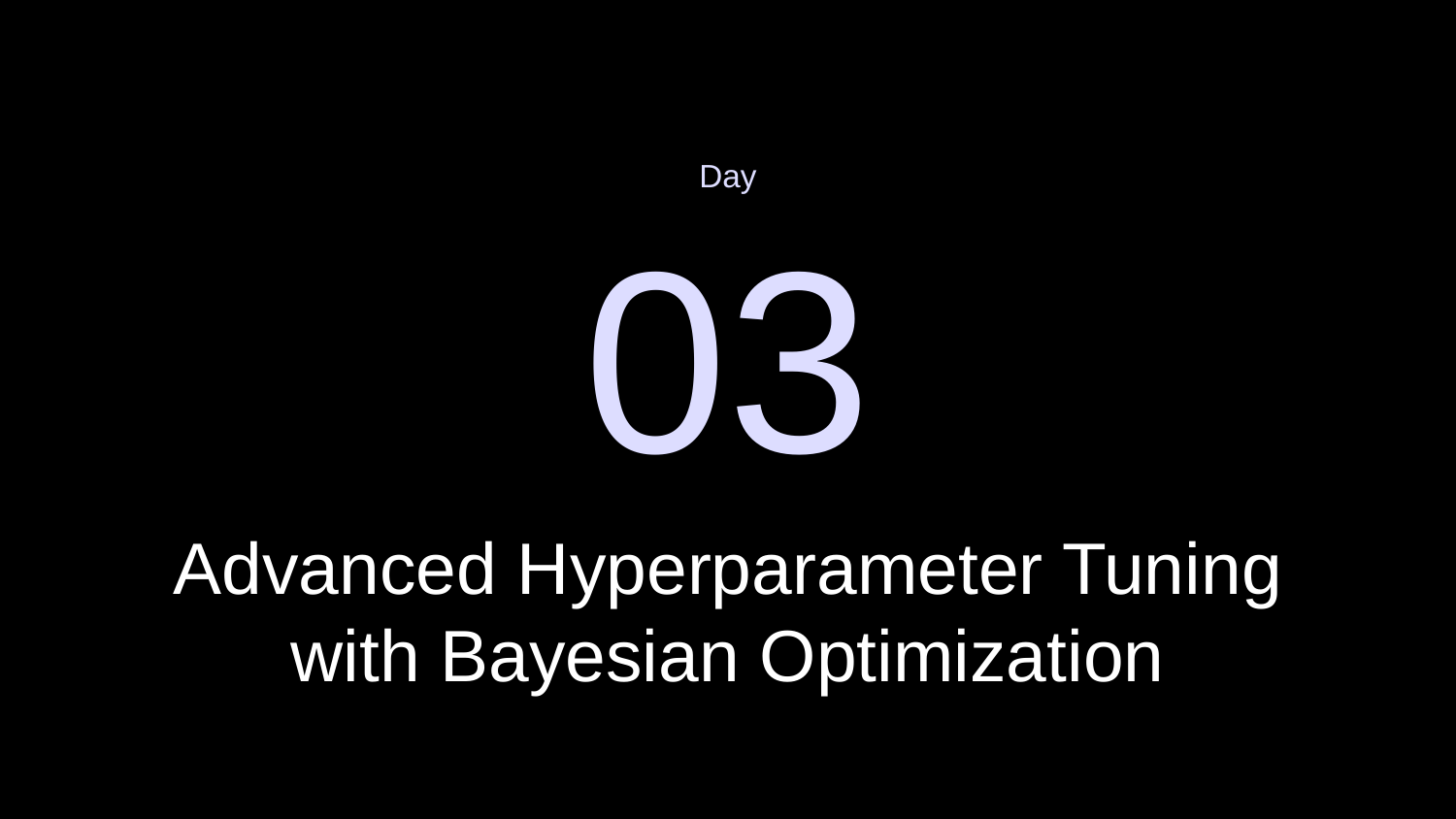

Day
03
# Advanced Hyperparameter Tuning with Bayesian Optimization